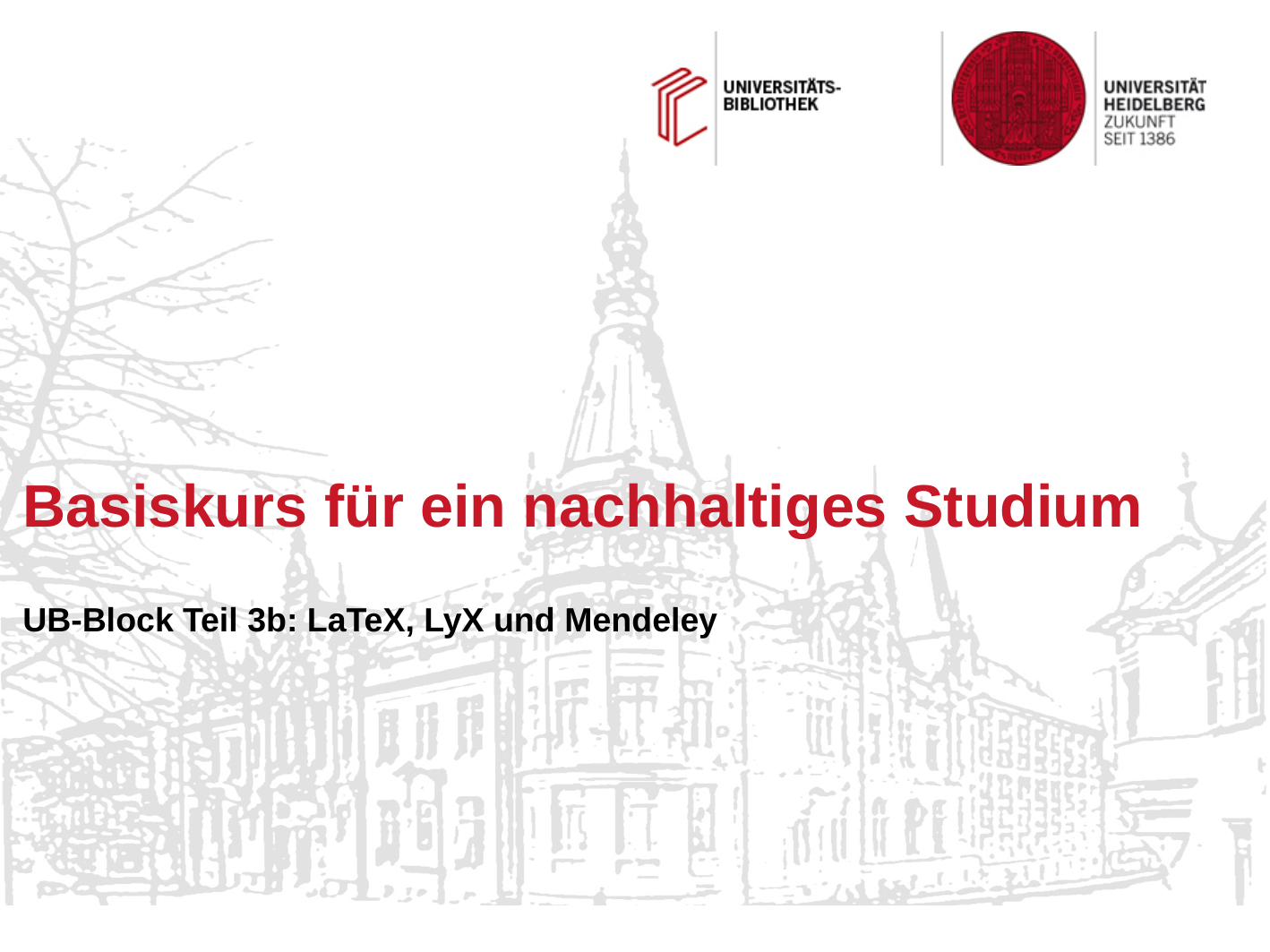

# Basiskurs für ein nachhaltiges Studium UB-Block Teil 3b: LaTeX, LyX und Mendeley